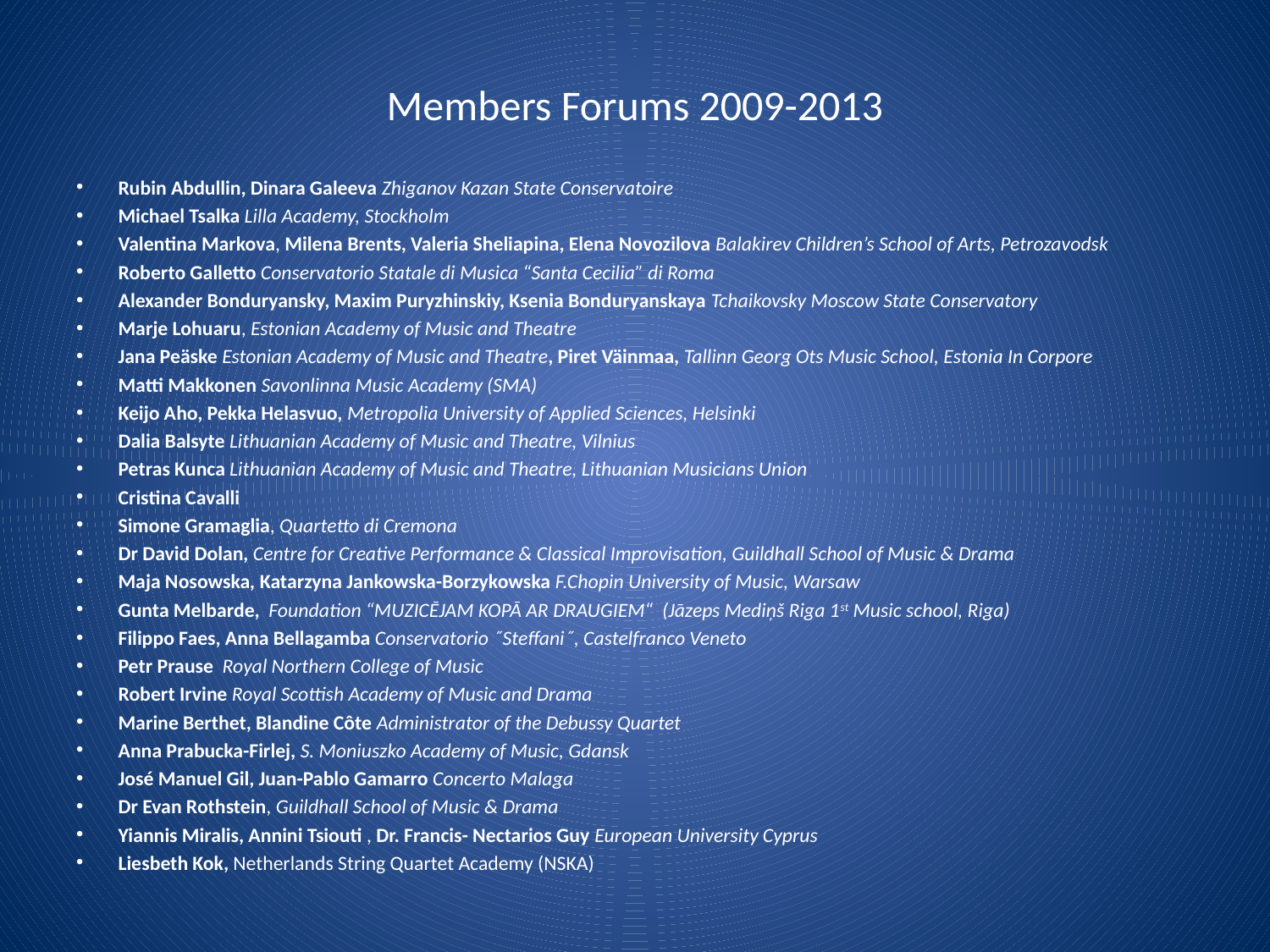

# Members Forums 2009-2013
Rubin Abdullin, Dinara Galeeva Zhiganov Kazan State Conservatoire
Michael Tsalka Lilla Academy, Stockholm
Valentina Markova, Milena Brents, Valeria Sheliapina, Elena Novozilova Balakirev Children’s School of Arts, Petrozavodsk
Roberto Galletto Conservatorio Statale di Musica “Santa Cecilia” di Roma
Alexander Bonduryansky, Maxim Puryzhinskiy, Ksenia Bonduryanskaya Tchaikovsky Moscow State Conservatory
Marje Lohuaru, Estonian Academy of Music and Theatre
Jana Peäske Estonian Academy of Music and Theatre, Piret Väinmaa, Tallinn Georg Ots Music School, Estonia In Corpore
Matti Makkonen Savonlinna Music Academy (SMA)
Keijo Aho, Pekka Helasvuo, Metropolia University of Applied Sciences, Helsinki
Dalia Balsyte Lithuanian Academy of Music and Theatre, Vilnius
Petras Kunca Lithuanian Academy of Music and Theatre, Lithuanian Musicians Union
Cristina Cavalli
Simone Gramaglia, Quartetto di Cremona
Dr David Dolan, Centre for Creative Performance & Classical Improvisation, Guildhall School of Music & Drama
Maja Nosowska, Katarzyna Jankowska-Borzykowska F.Chopin University of Music, Warsaw
Gunta Melbarde,  Foundation “MUZICĒJAM KOPĀ AR DRAUGIEM“  (Jāzeps Mediņš Riga 1st Music school, Riga)
Filippo Faes, Anna Bellagamba Conservatorio ˝Steffani˝, Castelfranco Veneto
Petr Prause  Royal Northern College of Music
Robert Irvine Royal Scottish Academy of Music and Drama
Marine Berthet, Blandine Côte Administrator of the Debussy Quartet
Anna Prabucka-Firlej, S. Moniuszko Academy of Music, Gdansk
José Manuel Gil, Juan-Pablo Gamarro Concerto Malaga
Dr Evan Rothstein, Guildhall School of Music & Drama
Yiannis Miralis, Annini Tsiouti , Dr. Francis- Nectarios Guy European University Cyprus
Liesbeth Kok, Netherlands String Quartet Academy (NSKA)